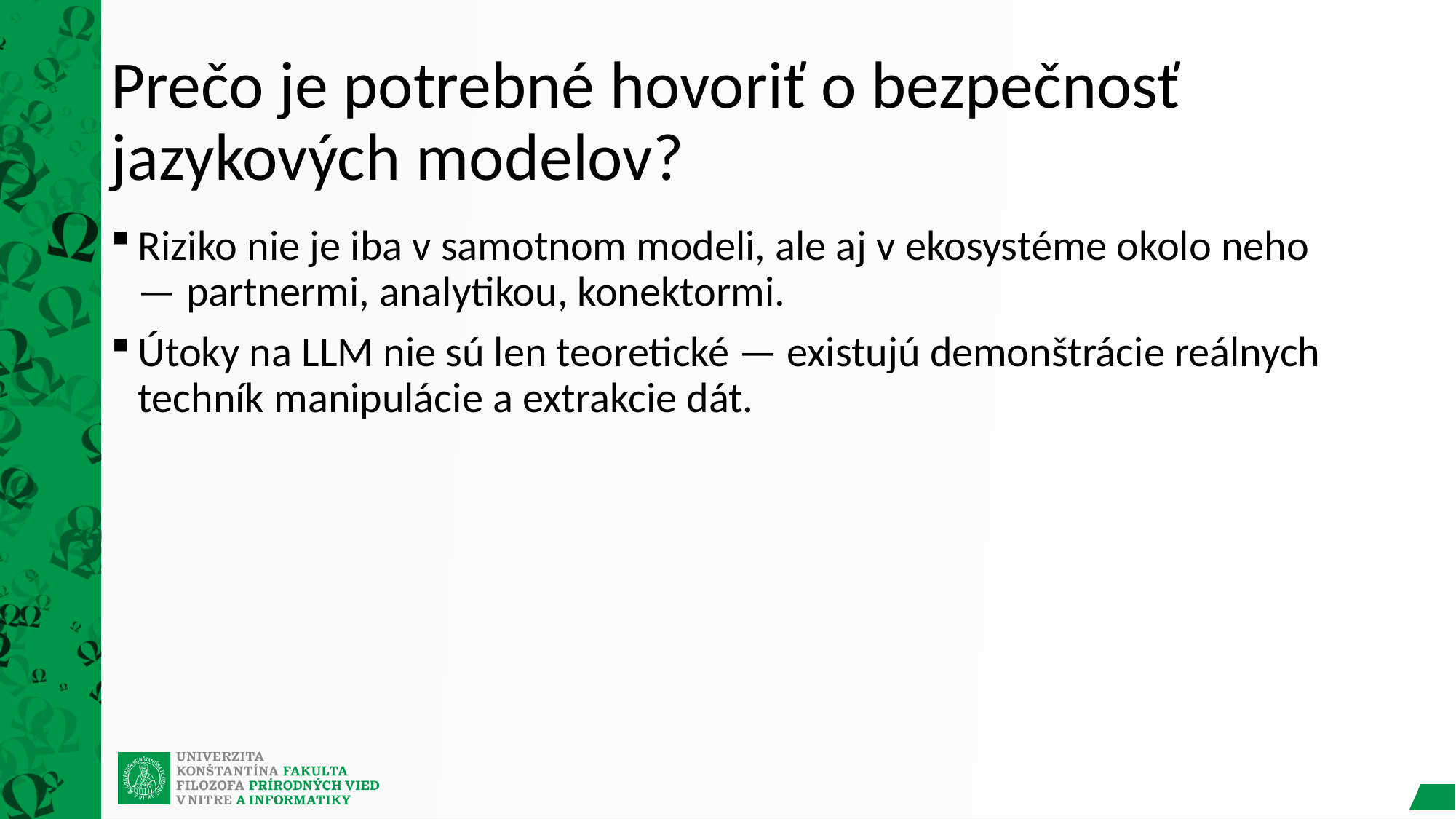

# Prečo je potrebné hovoriť o bezpečnosť jazykových modelov?
Riziko nie je iba v samotnom modeli, ale aj v ekosystéme okolo neho — partnermi, analytikou, konektormi.
Útoky na LLM nie sú len teoretické — existujú demonštrácie reálnych techník manipulácie a extrakcie dát.